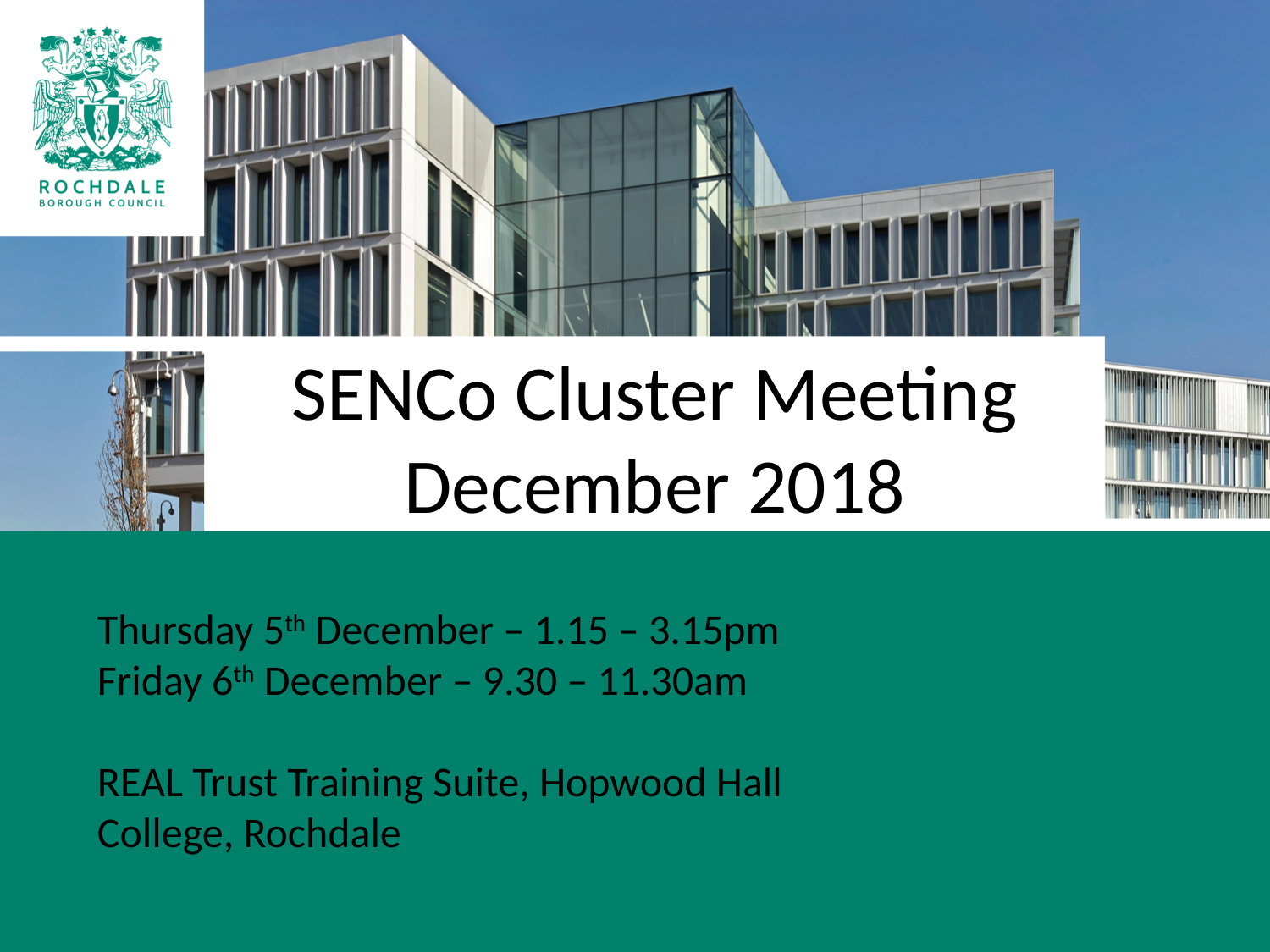

SENCo Cluster Meeting
December 2018
Thursday 5th December – 1.15 – 3.15pm
Friday 6th December – 9.30 – 11.30am

REAL Trust Training Suite, Hopwood Hall College, Rochdale